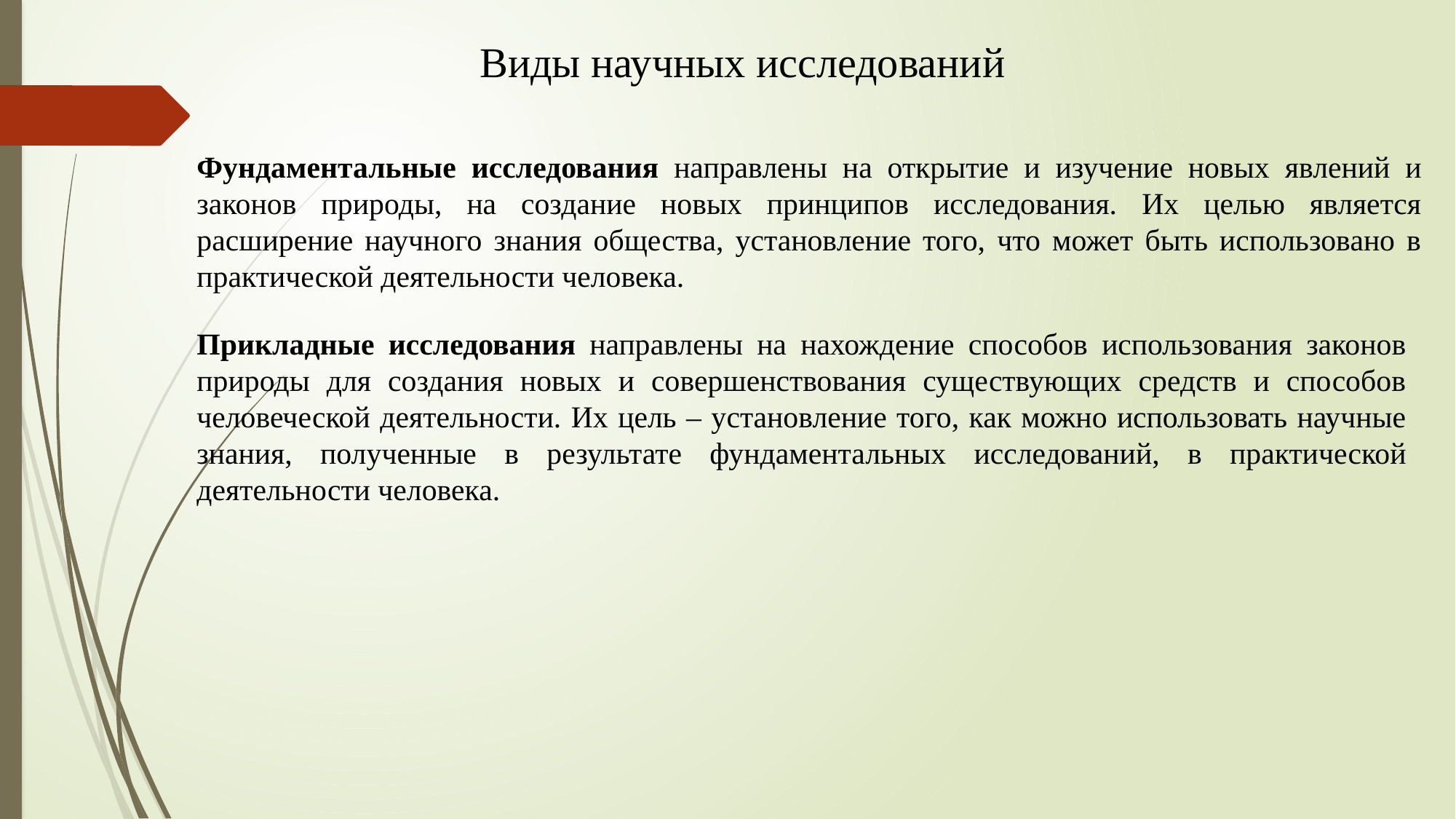

Виды научных исследований
Фундаментальные исследования направлены на открытие и изучение новых явлений и законов природы, на создание новых принципов исследования. Их целью является расширение научного знания общества, установление того, что может быть использовано в практической деятельности человека.
Прикладные исследования направлены на нахождение способов использования законов природы для создания новых и совершенствования существующих средств и способов человеческой деятельности. Их цель – установление того, как можно использовать научные знания, полученные в результате фундаментальных исследований, в практической деятельности человека.